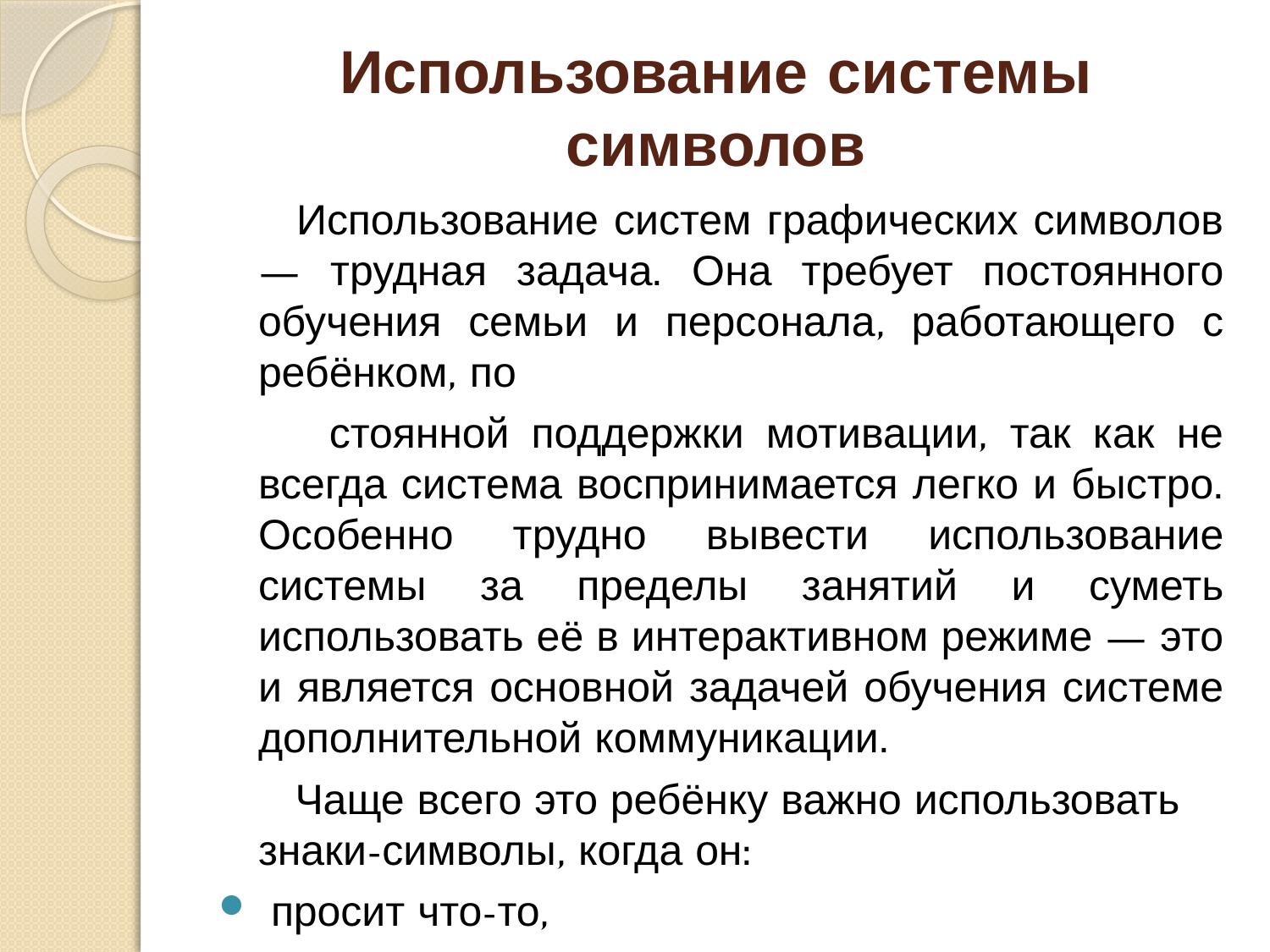

# Использование системы символов
     Использование систем графических символов — трудная задача. Она требует постоянного обучения семьи и персонала, работающего с ребёнком, по
     стоянной поддержки мотивации, так как не всегда система воспринимается легко и быстро. Особенно трудно вывести использование системы за пределы занятий и суметь использовать её в интерактивном режиме — это и является основной задачей обучения системе дополнительной коммуникации.
      Чаще всего это ребёнку важно использовать знаки-символы, когда он:
 просит что-то,
комментирует, делится эмоциями.